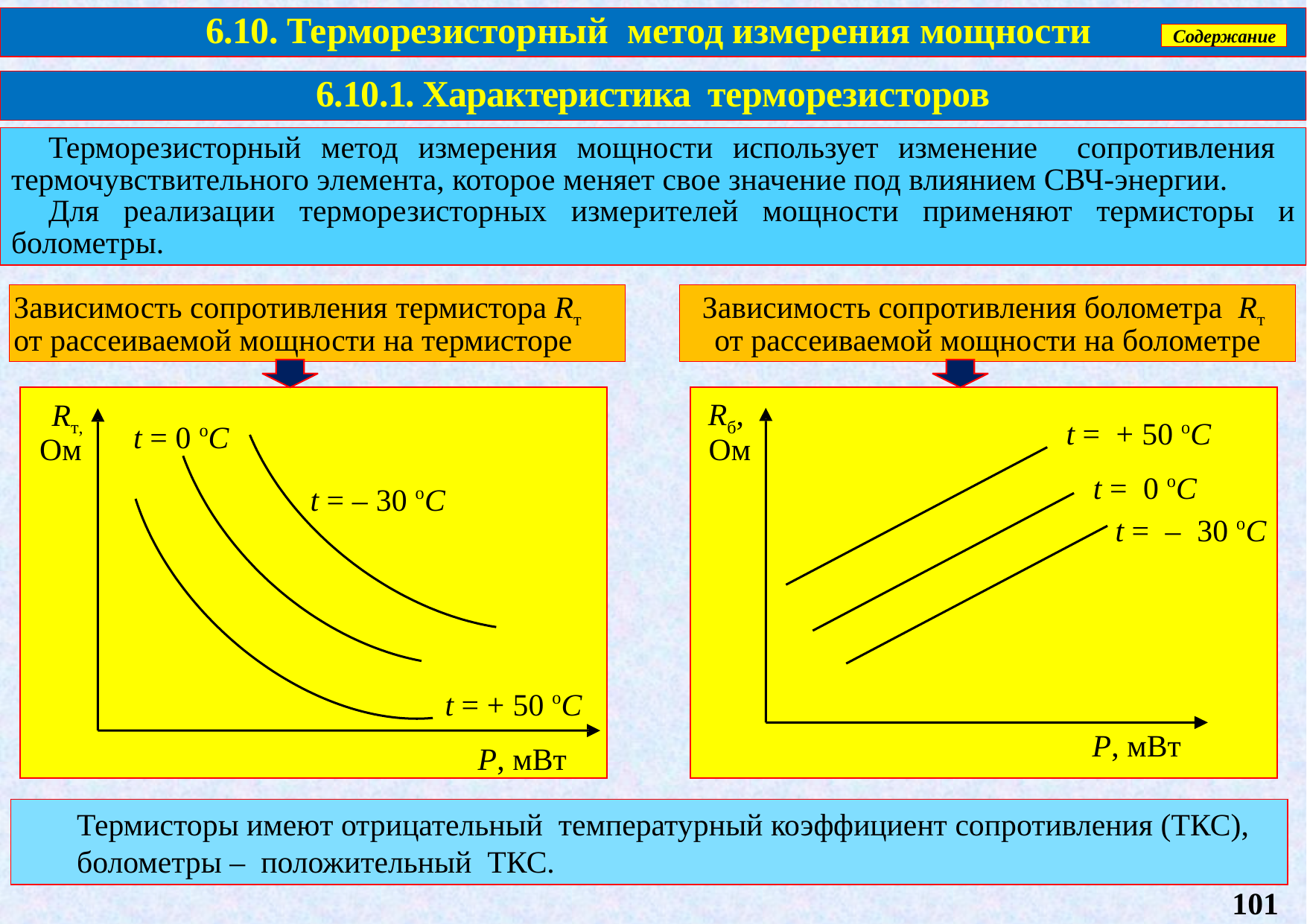

6.10. Терморезисторный  метод измерения мощности
Содержание
6.10.1. Характеристика  терморезисторов
Терморезисторный метод измерения мощности использует изменение  сопротивления  термочувствительного элемента, которое меняет свое значение под влиянием СВЧ-энергии.
Для реализации терморезисторных измерителей мощности применяют термисторы и болометры.
Зависимость сопротивления термистора Rт
от рассеиваемой мощности на термисторе
Зависимость сопротивления болометра  Rт
от рассеиваемой мощности на болометре

Rт,
Ом

t = 0 оC

t = – 30 оC

t = + 50 оC

Р, мВт

Rб,
Ом

t =  + 50 оC

t =  0 оC

t =  –  30 оC

Р, мВт
Термисторы имеют отрицательный  температурный коэффициент сопротивления (ТКС),
болометры –  положительный  ТКС.
101